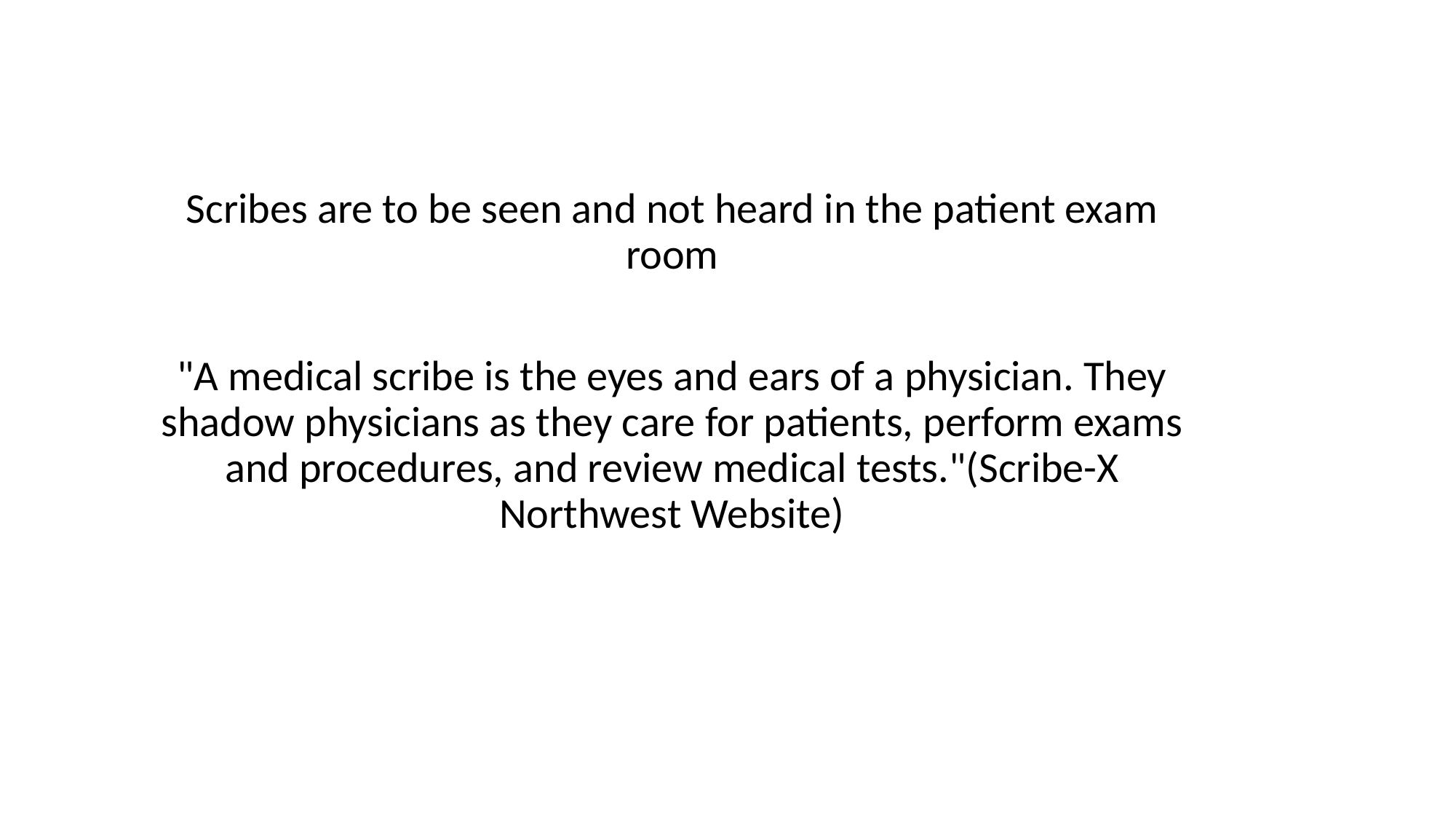

Scribes are to be seen and not heard in the patient exam room

"A medical scribe is the eyes and ears of a physician. They shadow physicians as they care for patients, perform exams and procedures, and review medical tests."(Scribe-X Northwest Website)